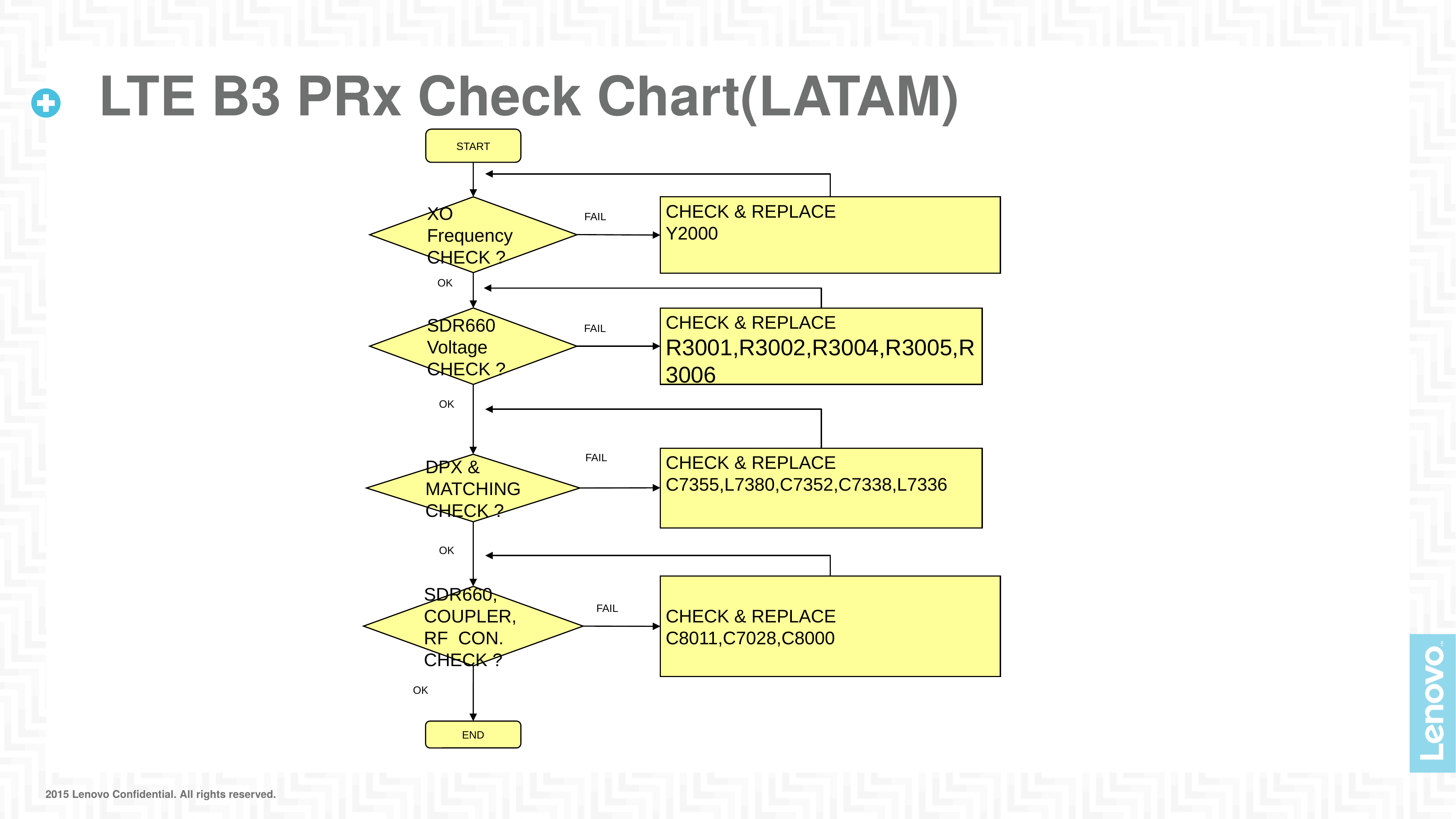

# LTE B3 PRx Check Chart(LATAM)
START

XO Frequency
CHECK ?

CHECK & REPLACE
Y2000
FAIL
OK

SDR660 Voltage CHECK ?

CHECK & REPLACE
R3001,R3002,R3004,R3005,R3006

FAIL
OK
FAIL
CHECK & REPLACE
C7355,L7380,C7352,C7338,L7336
DPX &  MATCHING CHECK ?
OK
CHECK & REPLACE
C8011,C7028,C8000
SDR660, COUPLER,
RF  CON. CHECK ?
FAIL
OK
OK
END